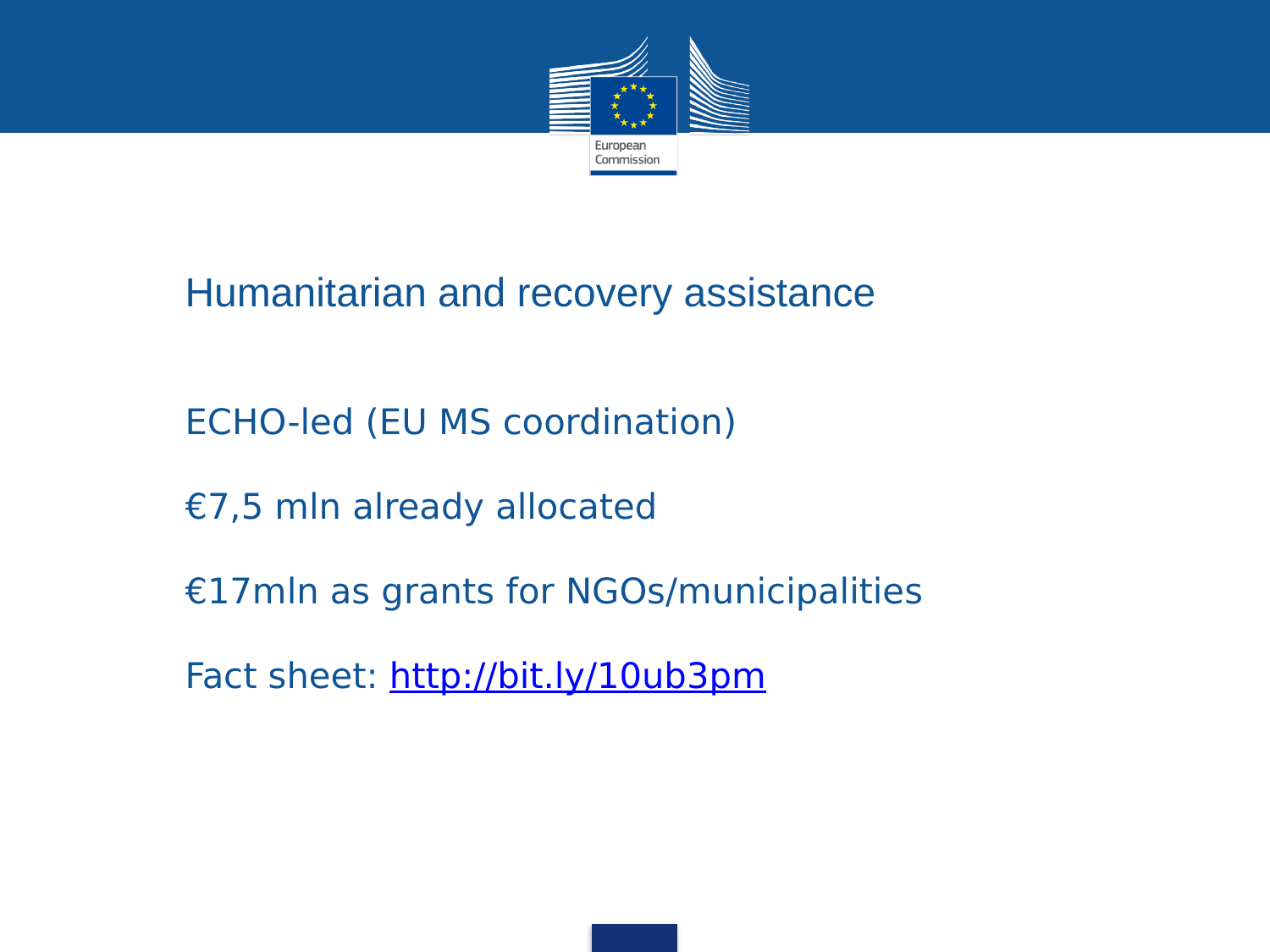

Humanitarian and recovery assistance

ECHO-led (EU MS coordination)

€7,5 mln already allocated

€17mln as grants for NGOs/municipalities

Fact sheet: http://bit.ly/10ub3pm